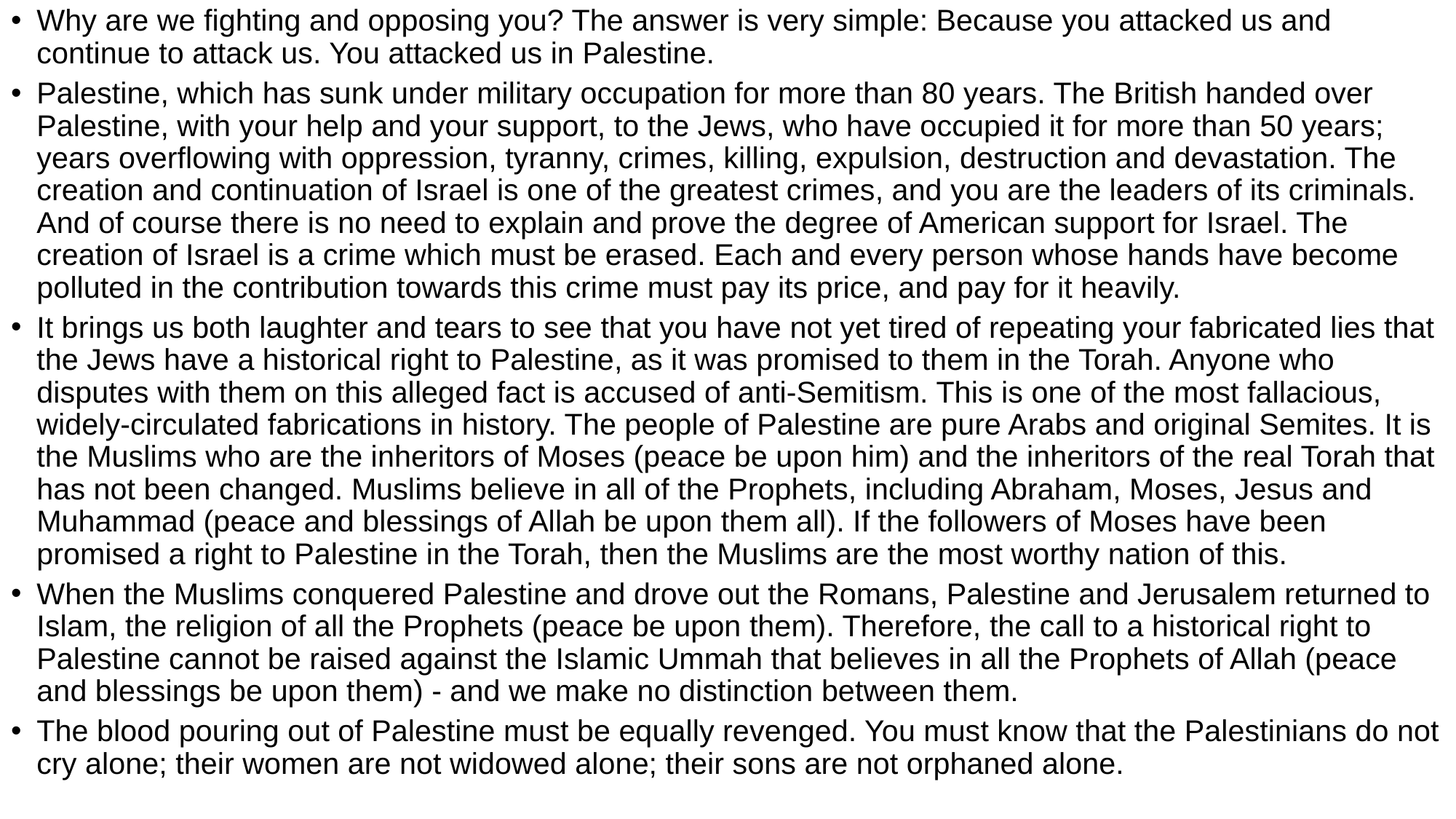

Why are we fighting and opposing you? The answer is very simple: Because you attacked us and continue to attack us. You attacked us in Palestine.
Palestine, which has sunk under military occupation for more than 80 years. The British handed over Palestine, with your help and your support, to the Jews, who have occupied it for more than 50 years; years overflowing with oppression, tyranny, crimes, killing, expulsion, destruction and devastation. The creation and continuation of Israel is one of the greatest crimes, and you are the leaders of its criminals. And of course there is no need to explain and prove the degree of American support for Israel. The creation of Israel is a crime which must be erased. Each and every person whose hands have become polluted in the contribution towards this crime must pay its price, and pay for it heavily.
It brings us both laughter and tears to see that you have not yet tired of repeating your fabricated lies that the Jews have a historical right to Palestine, as it was promised to them in the Torah. Anyone who disputes with them on this alleged fact is accused of anti-Semitism. This is one of the most fallacious, widely-circulated fabrications in history. The people of Palestine are pure Arabs and original Semites. It is the Muslims who are the inheritors of Moses (peace be upon him) and the inheritors of the real Torah that has not been changed. Muslims believe in all of the Prophets, including Abraham, Moses, Jesus and Muhammad (peace and blessings of Allah be upon them all). If the followers of Moses have been promised a right to Palestine in the Torah, then the Muslims are the most worthy nation of this.
When the Muslims conquered Palestine and drove out the Romans, Palestine and Jerusalem returned to Islam, the religion of all the Prophets (peace be upon them). Therefore, the call to a historical right to Palestine cannot be raised against the Islamic Ummah that believes in all the Prophets of Allah (peace and blessings be upon them) - and we make no distinction between them.
The blood pouring out of Palestine must be equally revenged. You must know that the Palestinians do not cry alone; their women are not widowed alone; their sons are not orphaned alone.